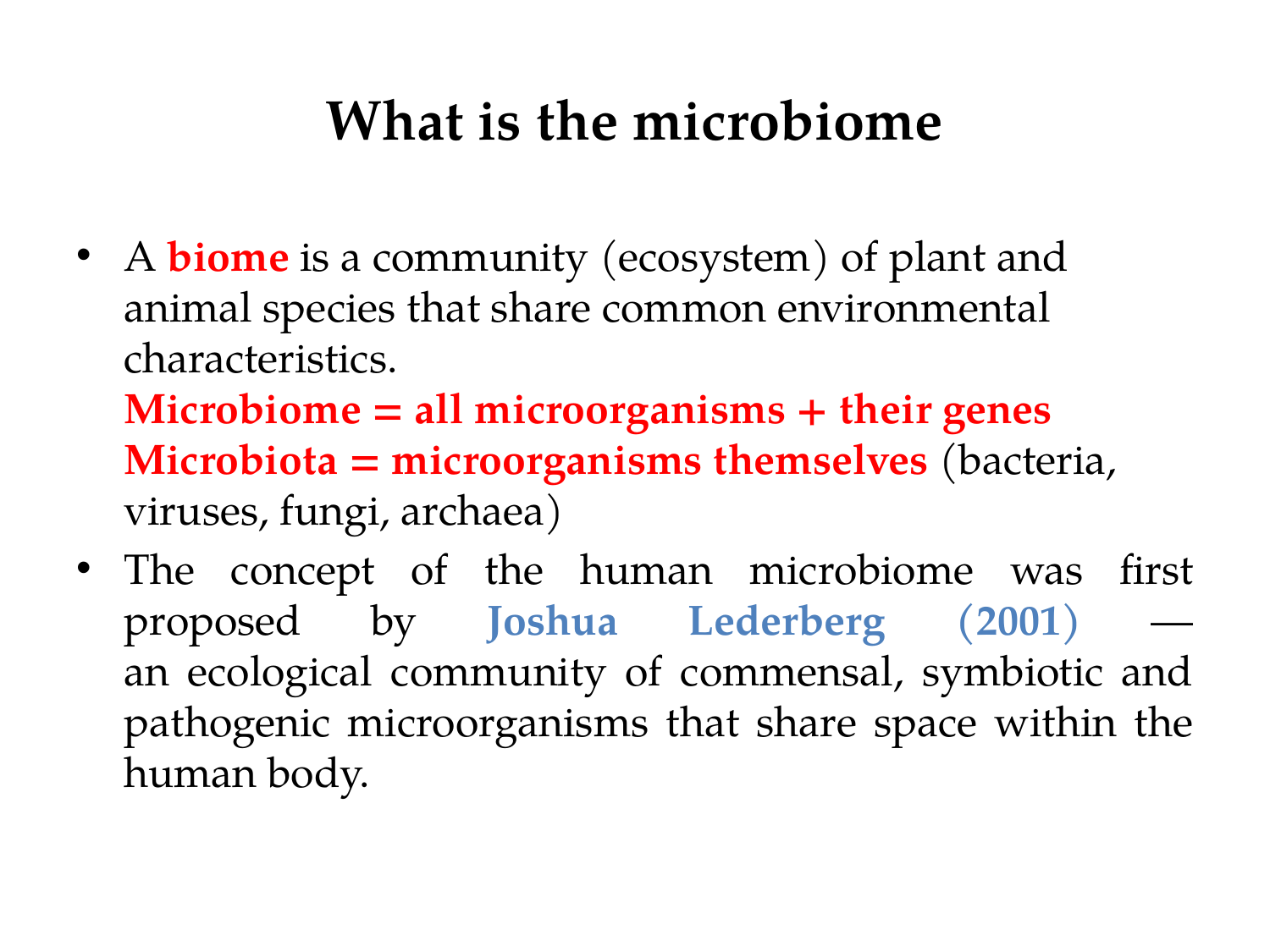

# What is the microbiome
A biome is a community (ecosystem) of plant and animal species that share common environmental characteristics.
Microbiome = all microorganisms + their genes
Microbiota = microorganisms themselves (bacteria, viruses, fungi, archaea)
The concept of the human microbiome was first proposed by Joshua Lederberg (2001) —
an ecological community of commensal, symbiotic and pathogenic microorganisms that share space within the human body.